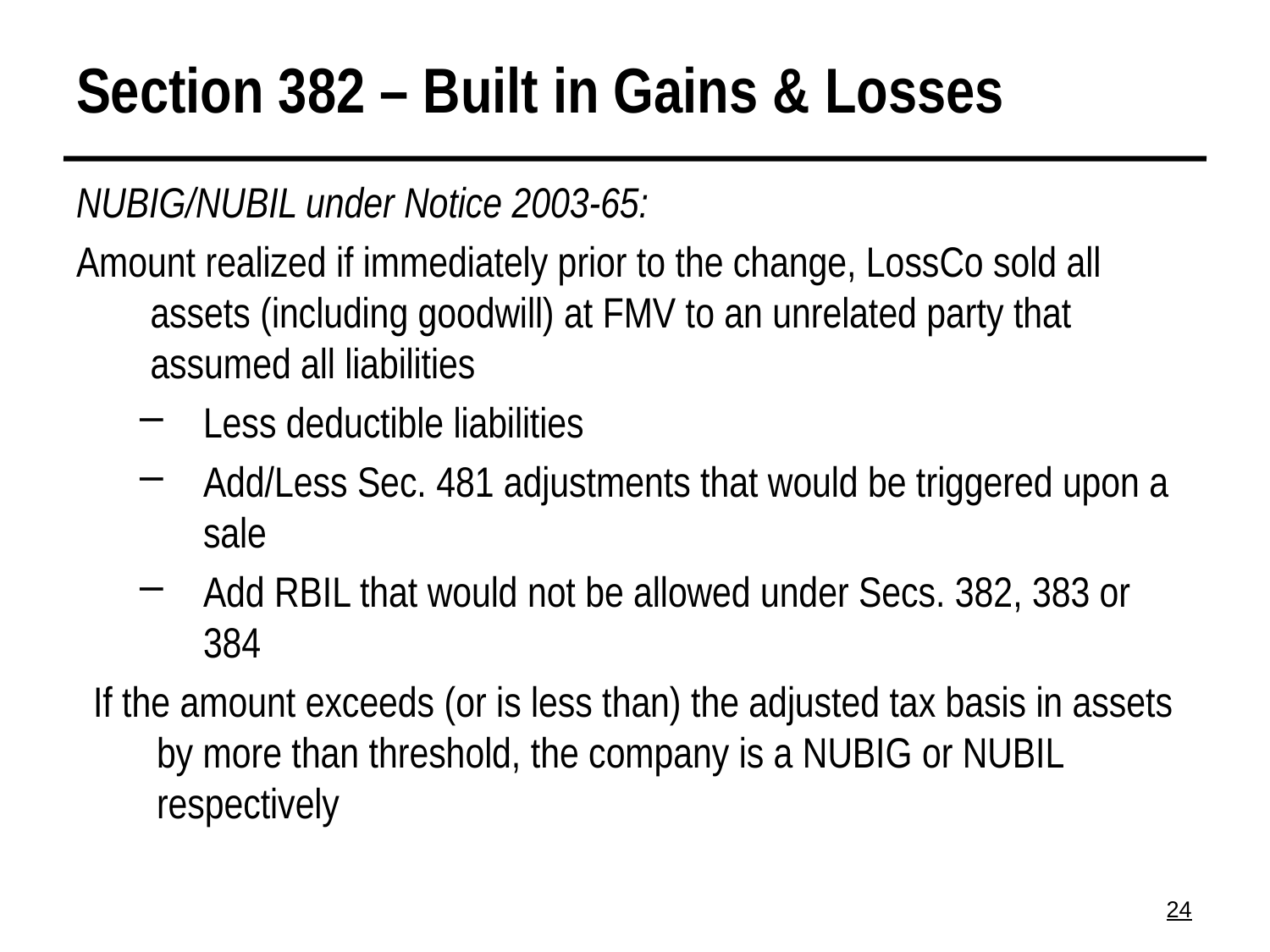

Section 382 – Built in Gains & Losses
NUBIG/NUBIL under Notice 2003-65:
Amount realized if immediately prior to the change, LossCo sold all assets (including goodwill) at FMV to an unrelated party that assumed all liabilities
Less deductible liabilities
Add/Less Sec. 481 adjustments that would be triggered upon a sale
Add RBIL that would not be allowed under Secs. 382, 383 or 384
If the amount exceeds (or is less than) the adjusted tax basis in assets by more than threshold, the company is a NUBIG or NUBIL respectively

24